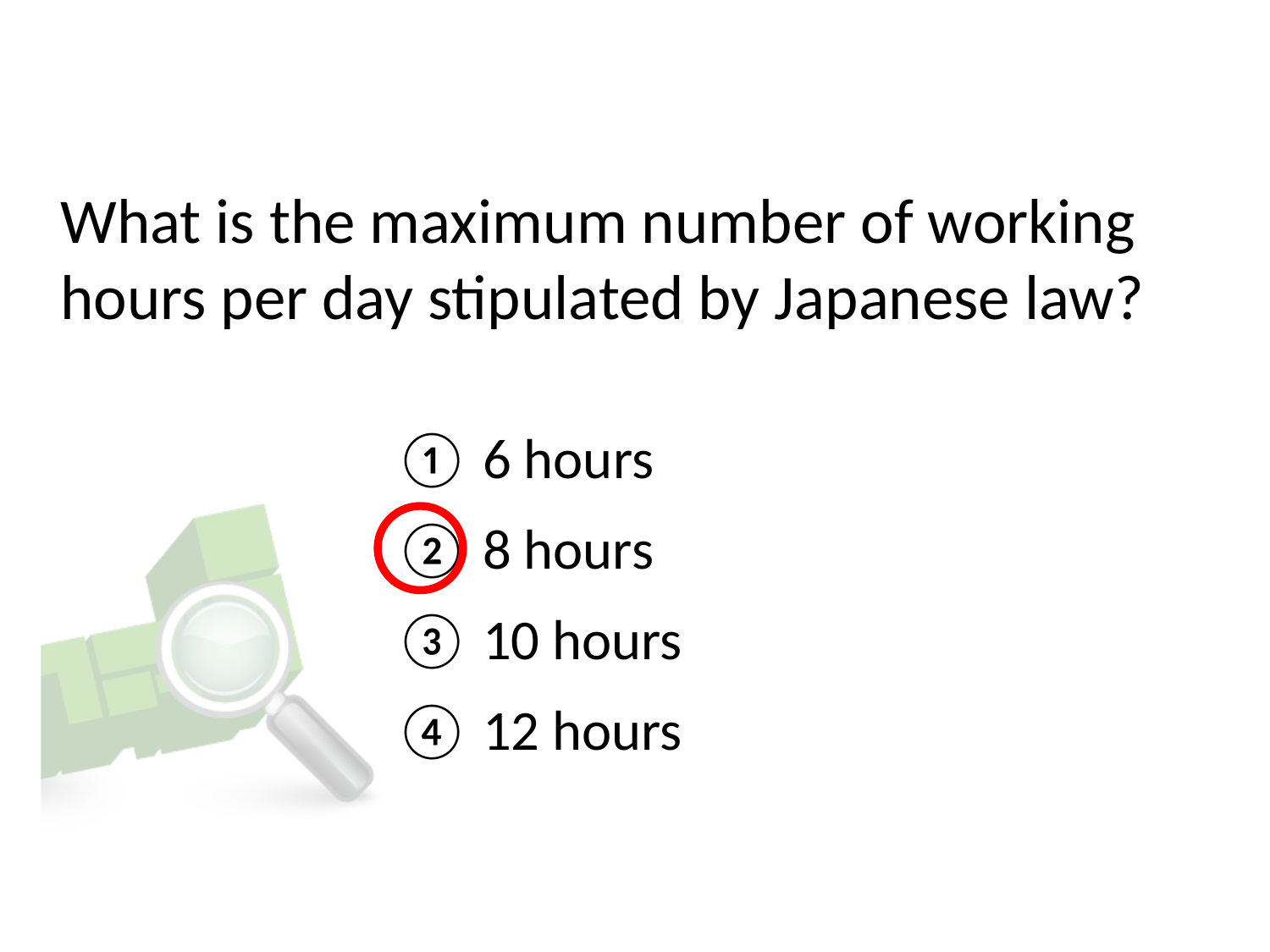

# What is the maximum number of working hours per day stipulated by Japanese law?
① 6 hours
② 8 hours
③ 10 hours
④ 12 hours